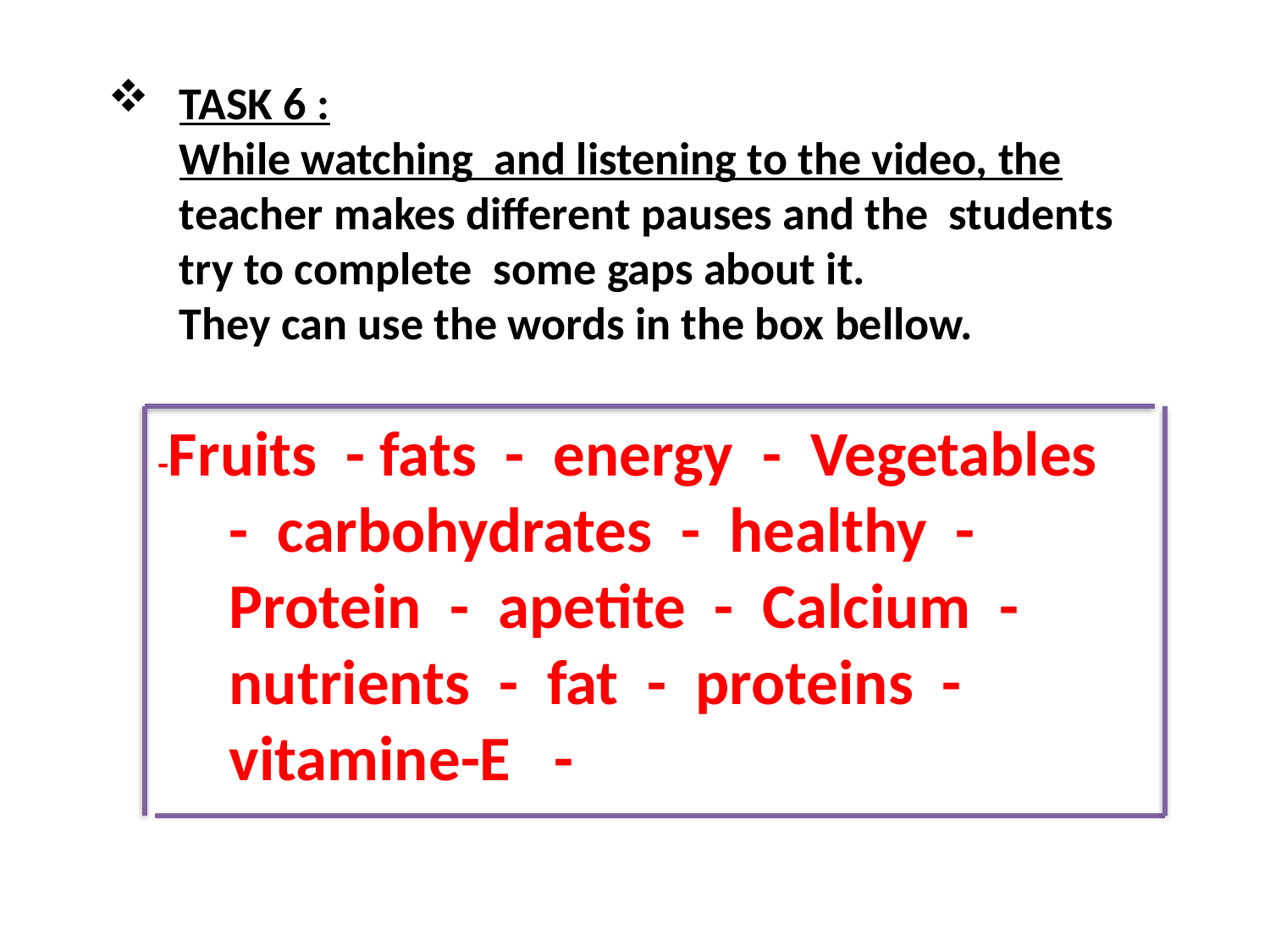

# TASK 6 : While watching  and listening to the video, the teacher makes different pauses and the  students   try to complete  some gaps about it. They can use the words in the box bellow.
-Fruits  - fats  -  energy  -  Vegetables  -  carbohydrates  -  healthy  -  Protein  -  apetite  -  Calcium  -  nutrients  -  fat  -  proteins  -  vitamine-E   -